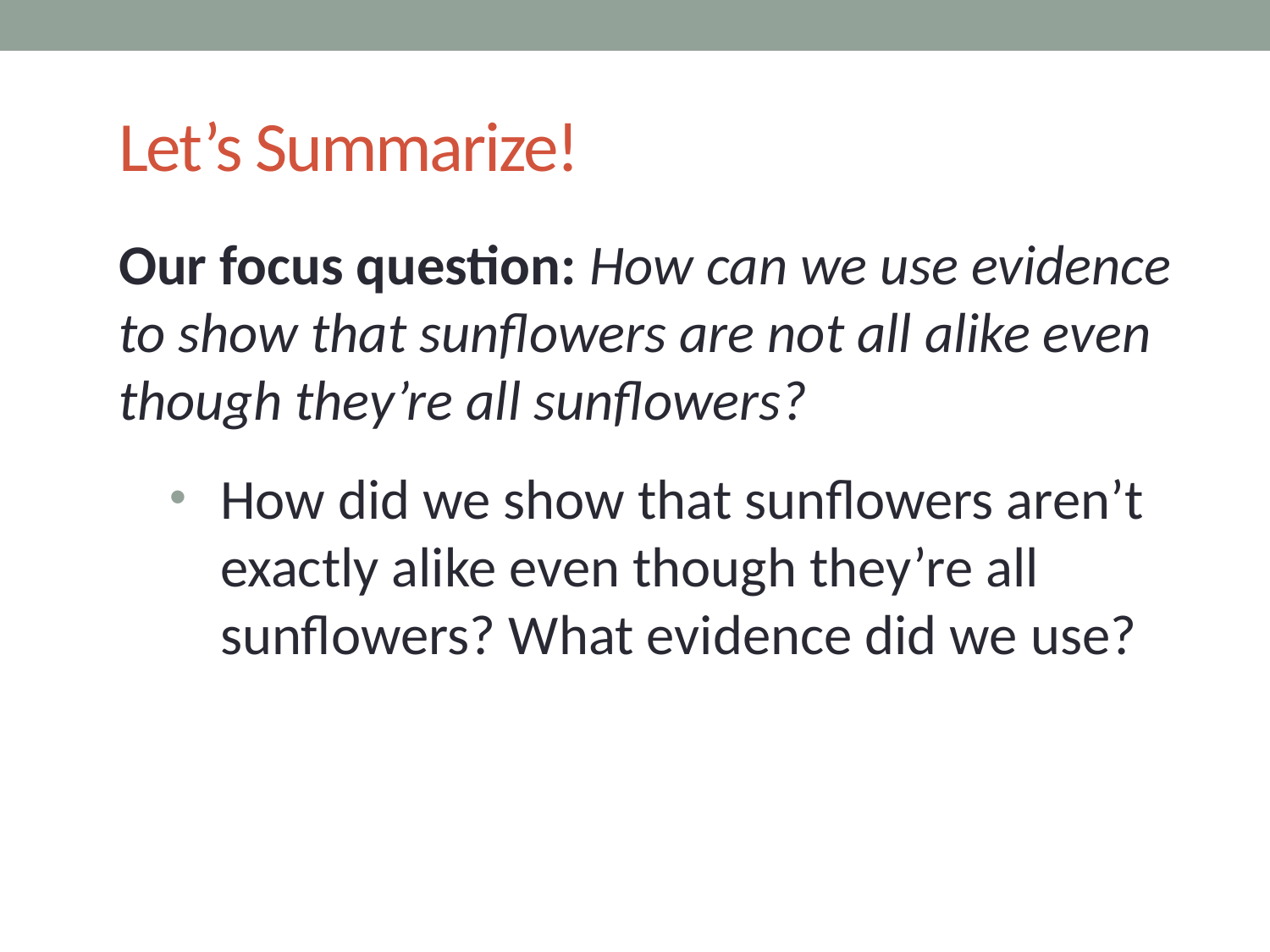

# Let’s Summarize!
Our focus question: How can we use evidence to show that sunflowers are not all alike even though they’re all sunflowers?
How did we show that sunflowers aren’t exactly alike even though they’re all sunflowers? What evidence did we use?